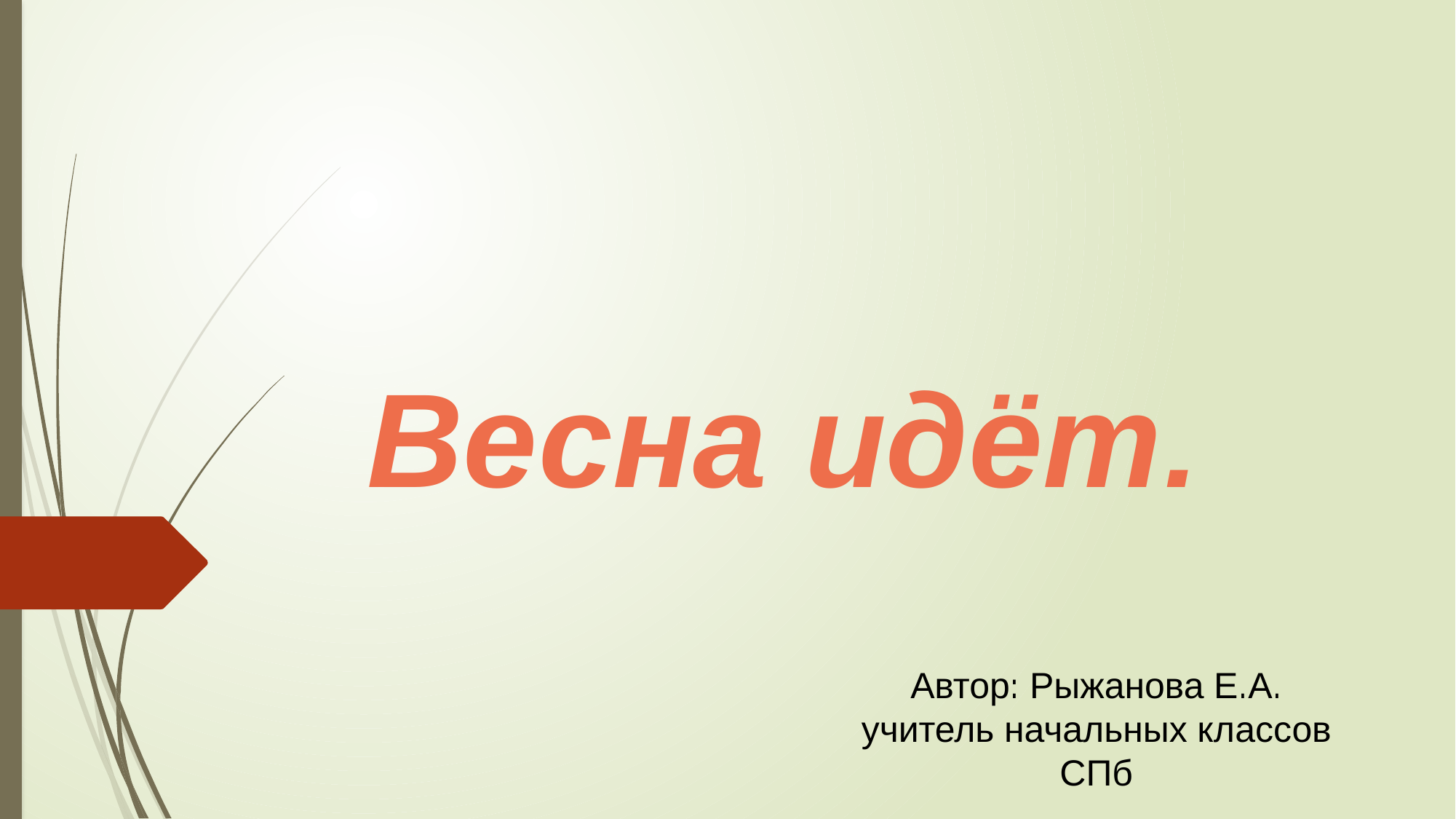

# Весна идёт.
Автор: Рыжанова Е.А.
учитель начальных классов
СПб